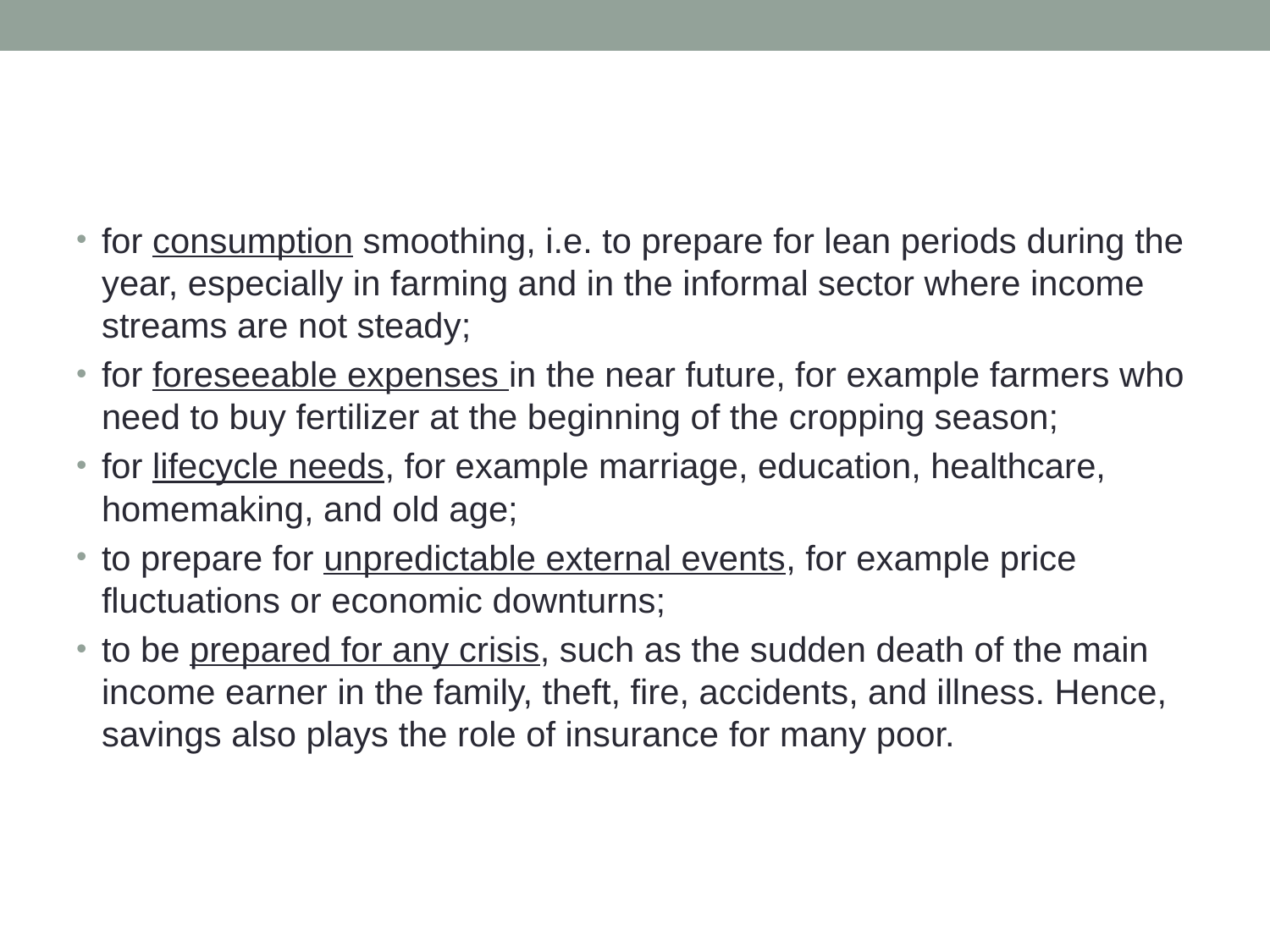

#
for consumption smoothing, i.e. to prepare for lean periods during the year, especially in farming and in the informal sector where income streams are not steady;
for foreseeable expenses in the near future, for example farmers who need to buy fertilizer at the beginning of the cropping season;
for lifecycle needs, for example marriage, education, healthcare, homemaking, and old age;
to prepare for unpredictable external events, for example price fluctuations or economic downturns;
to be prepared for any crisis, such as the sudden death of the main income earner in the family, theft, fire, accidents, and illness. Hence, savings also plays the role of insurance for many poor.